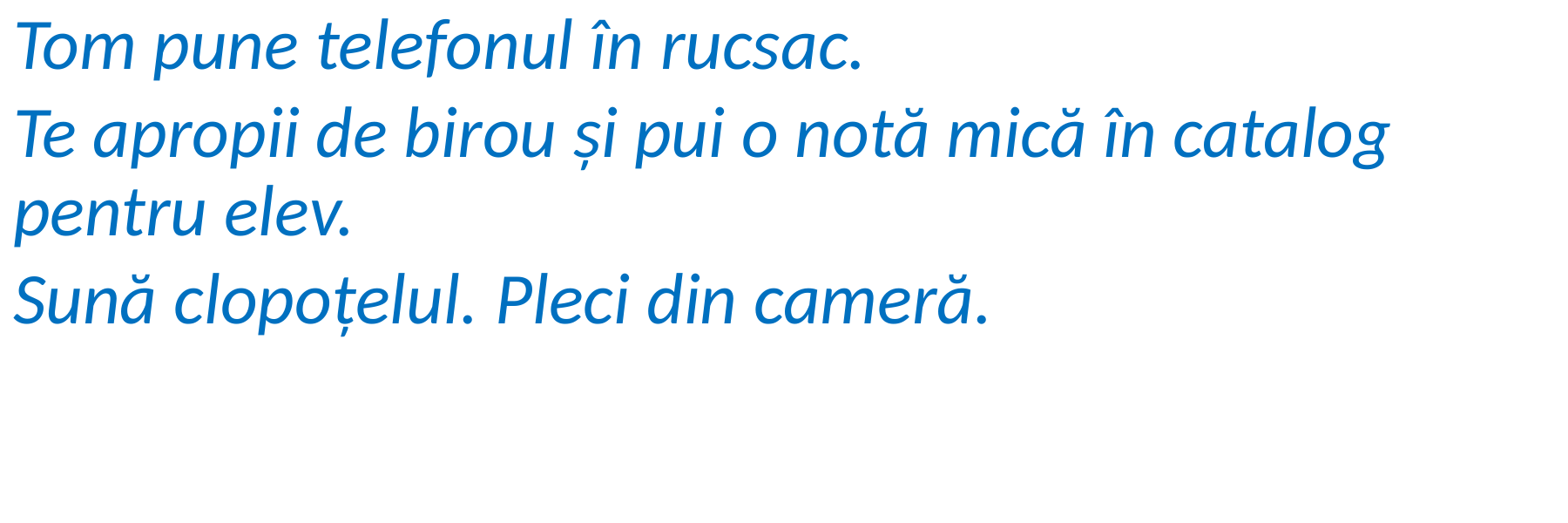

Tom pune telefonul în rucsac.
Te apropii de birou și pui o notă mică în catalog pentru elev.
Sună clopoțelul. Pleci din cameră.